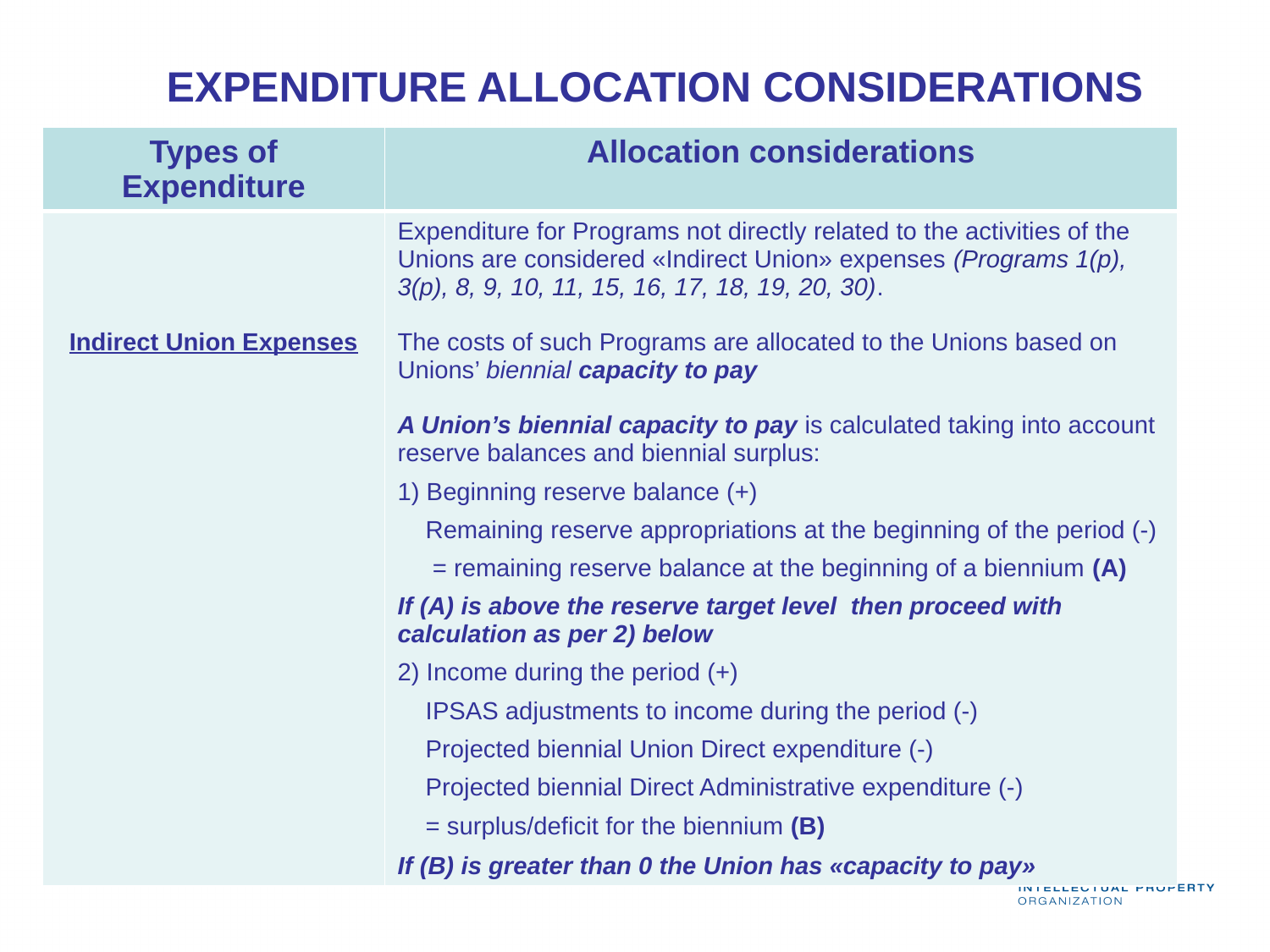

EXPENDITURE ALLOCATION CONSIDERATIONS
| Types of Expenditure | Allocation considerations |
| --- | --- |
| Indirect Union Expenses | Expenditure for Programs not directly related to the activities of the Unions are considered «Indirect Union» expenses (Programs 1(p), 3(p), 8, 9, 10, 11, 15, 16, 17, 18, 19, 20, 30). The costs of such Programs are allocated to the Unions based on Unions’ biennial capacity to pay A Union’s biennial capacity to pay is calculated taking into account reserve balances and biennial surplus: 1) Beginning reserve balance (+) Remaining reserve appropriations at the beginning of the period (-) = remaining reserve balance at the beginning of a biennium (A) If (A) is above the reserve target level then proceed with calculation as per 2) below 2) Income during the period (+) IPSAS adjustments to income during the period (-) Projected biennial Union Direct expenditure (-) Projected biennial Direct Administrative expenditure (-) = surplus/deficit for the biennium (B) If (B) is greater than 0 the Union has «capacity to pay» |